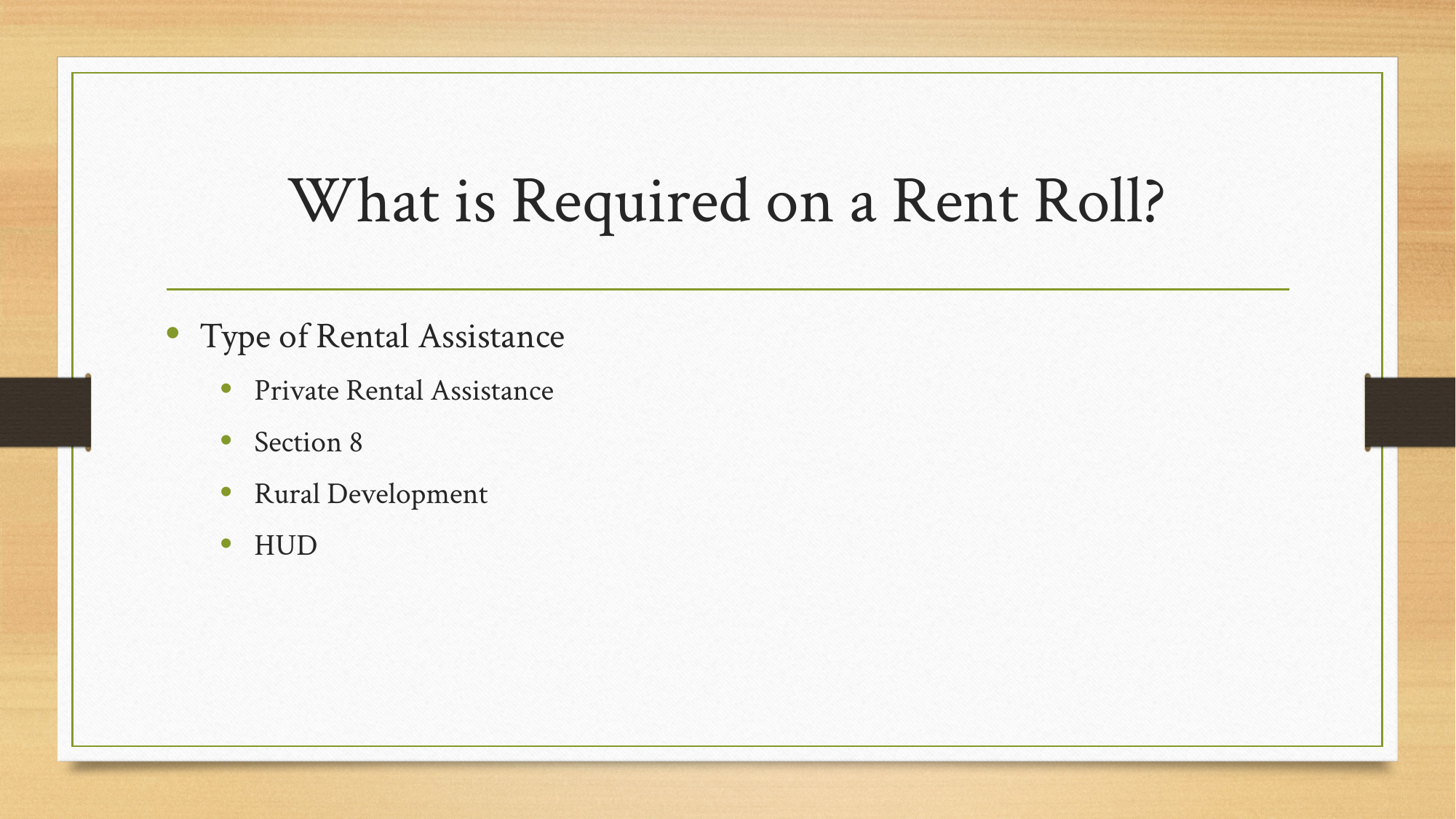

# What is Required on a Rent Roll?
Type of Rental Assistance
Private Rental Assistance
Section 8
Rural Development
HUD